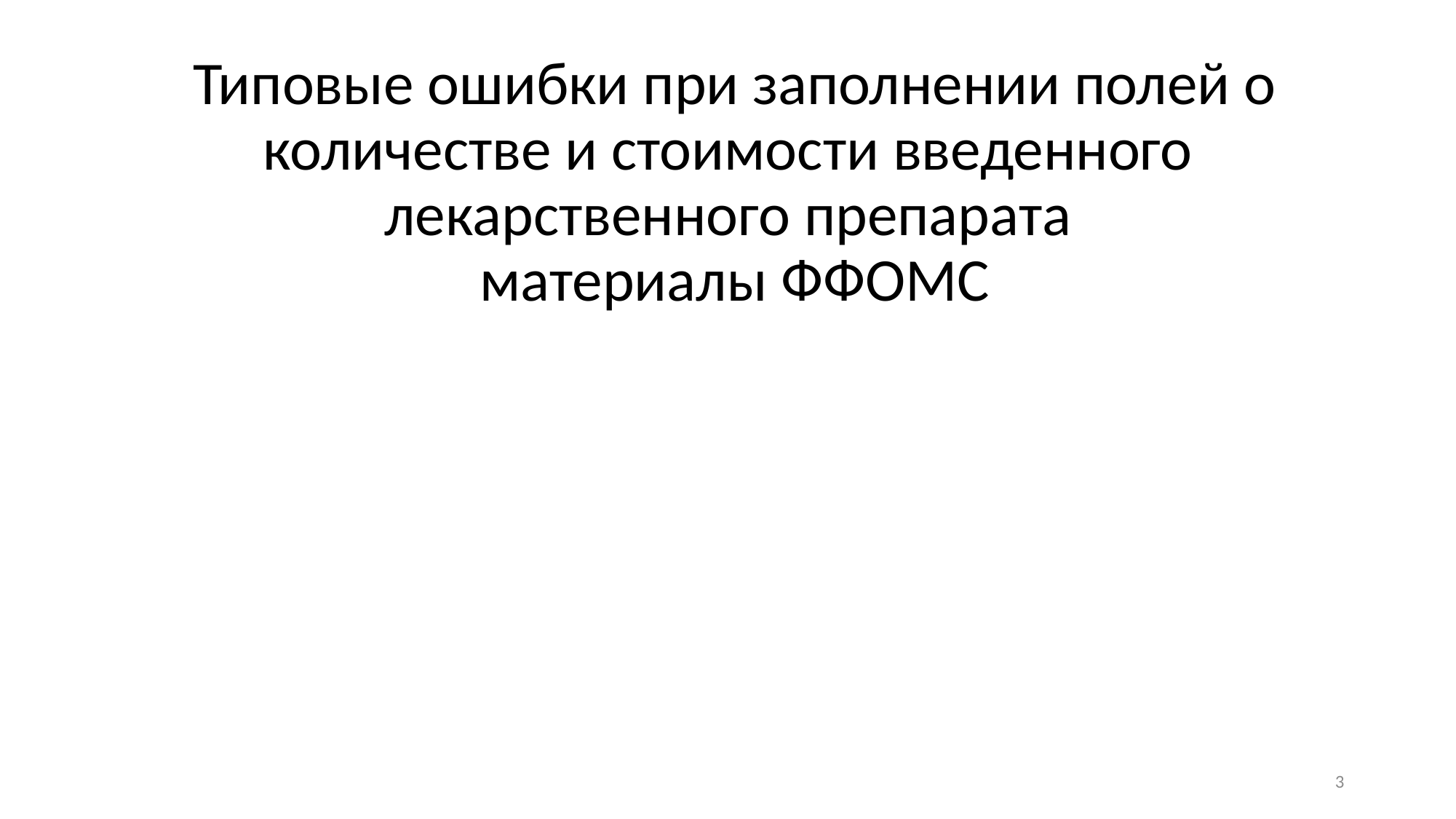

# Типовые ошибки при заполнении полей о количестве и стоимости введенного лекарственного препарата материалы ФФОМС
3